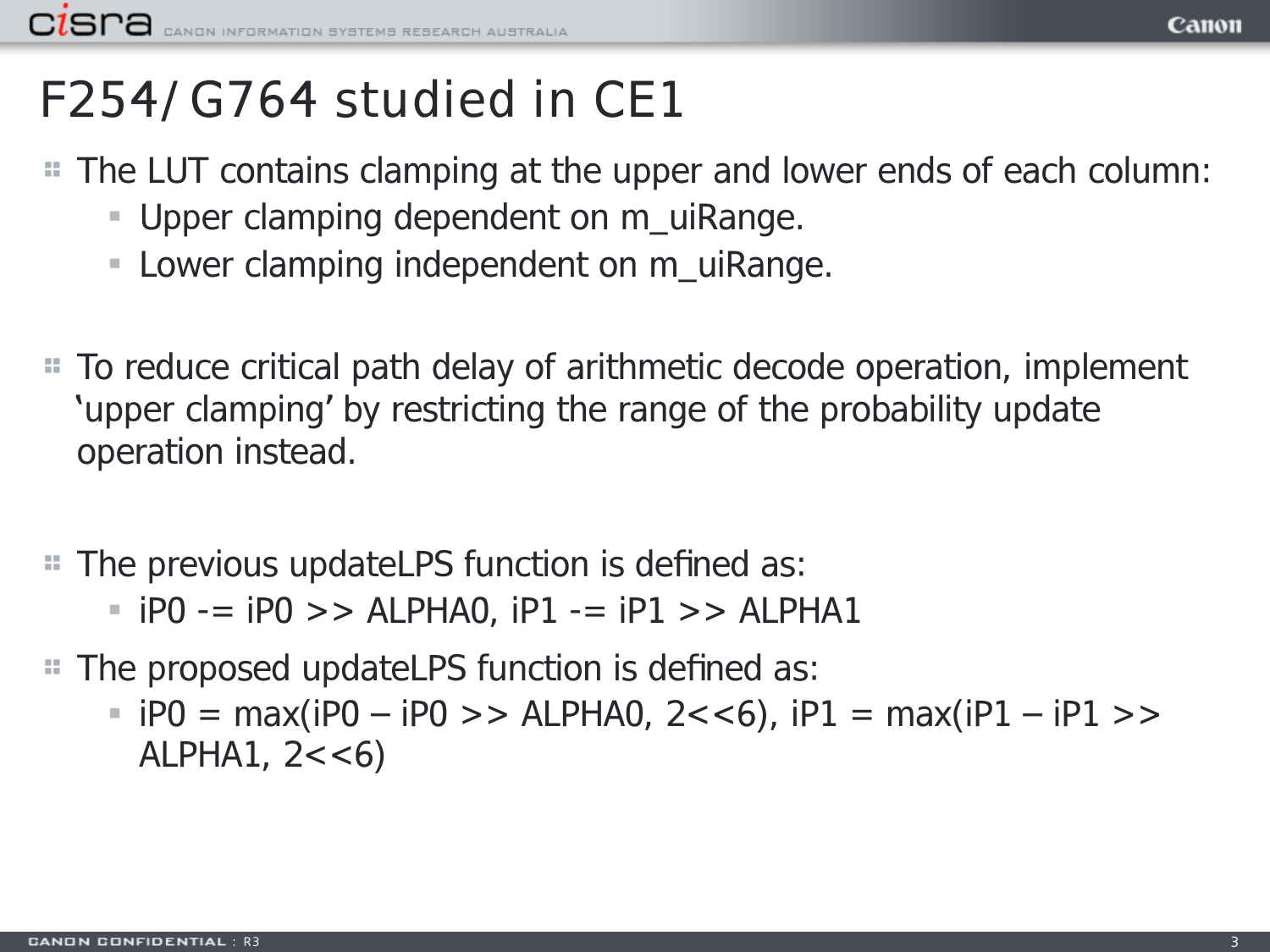

# F254/G764 studied in CE1
The LUT contains clamping at the upper and lower ends of each column:
Upper clamping dependent on m_uiRange.
Lower clamping independent on m_uiRange.

To reduce critical path delay of arithmetic decode operation, implement ‘upper clamping’ by restricting the range of the probability update operation instead.

The previous updateLPS function is defined as:
iP0 -= iP0 >> ALPHA0, iP1 -= iP1 >> ALPHA1
The proposed updateLPS function is defined as:
iP0 = max(iP0 – iP0 >> ALPHA0, 2<<6), iP1 = max(iP1 – iP1 >> ALPHA1, 2<<6)
3